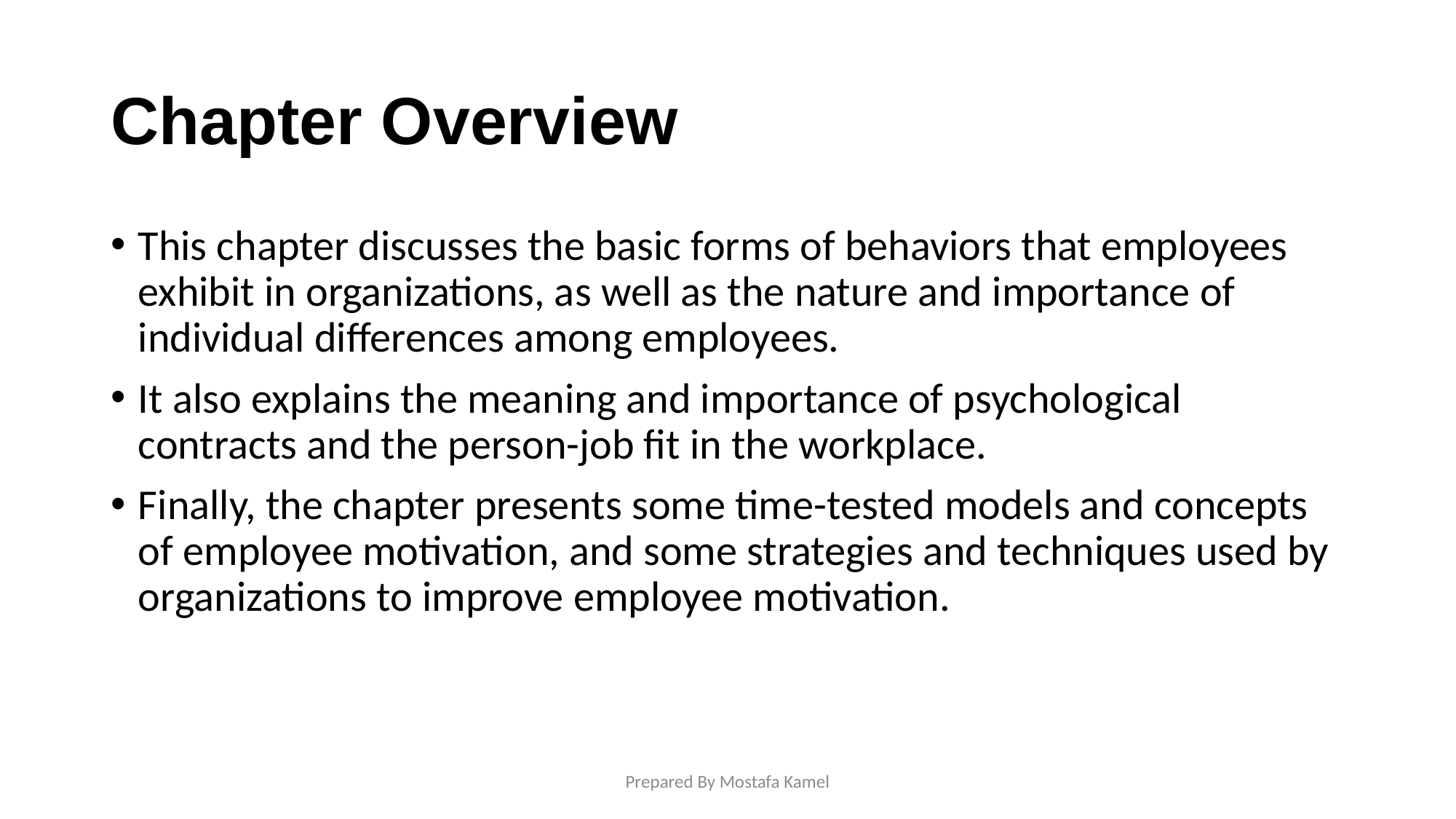

# Chapter Overview
This chapter discusses the basic forms of behaviors that employees exhibit in organizations, as well as the nature and importance of individual differences among employees.
It also explains the meaning and importance of psychological contracts and the person-job fit in the workplace.
Finally, the chapter presents some time-tested models and concepts of employee motivation, and some strategies and techniques used by organizations to improve employee motivation.

Prepared By Mostafa Kamel